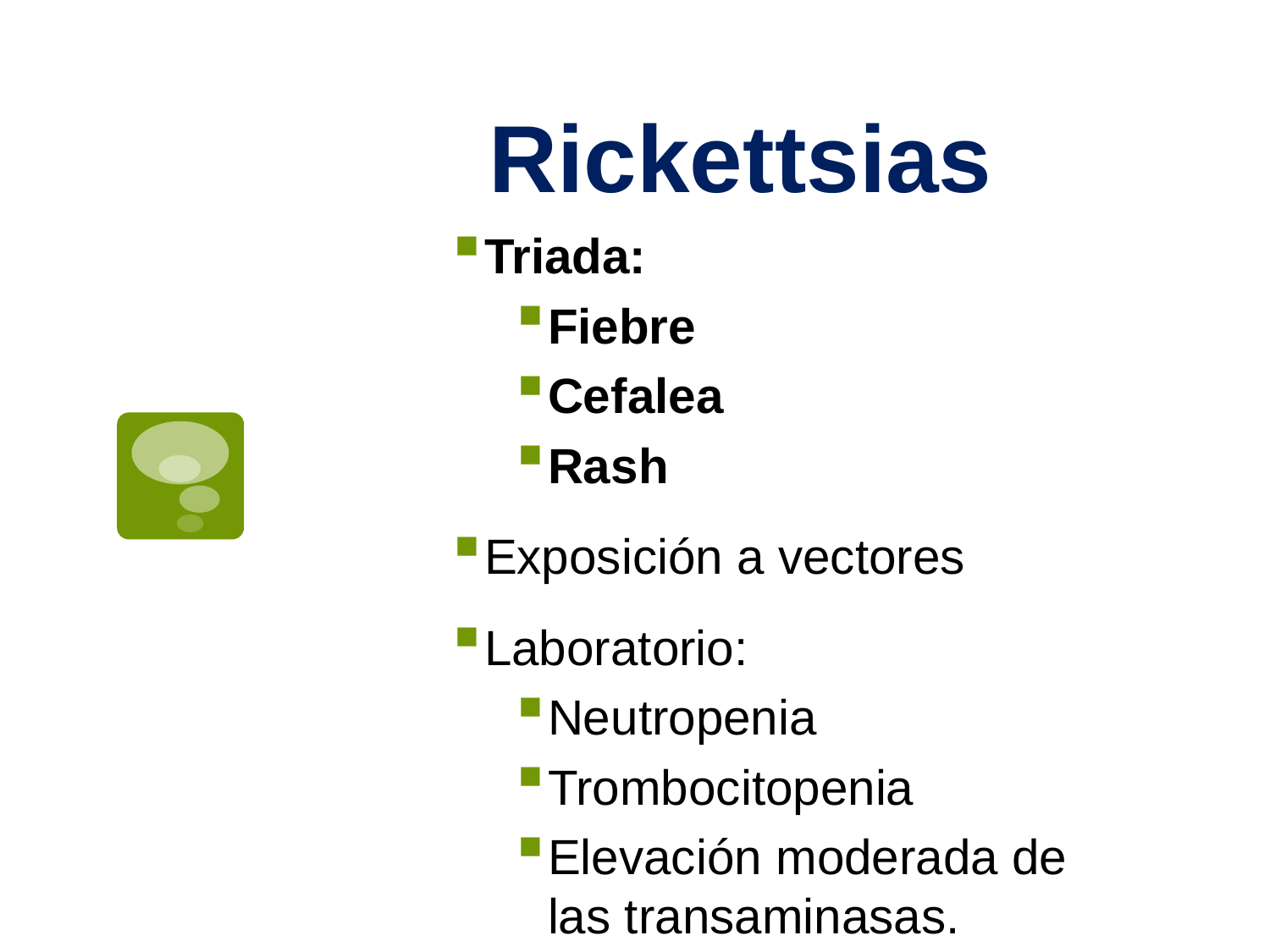

# Rickettsias
Triada:
Fiebre
Cefalea
Rash
Exposición a vectores
Laboratorio:
Neutropenia
Trombocitopenia
Elevación moderada de las transaminasas.